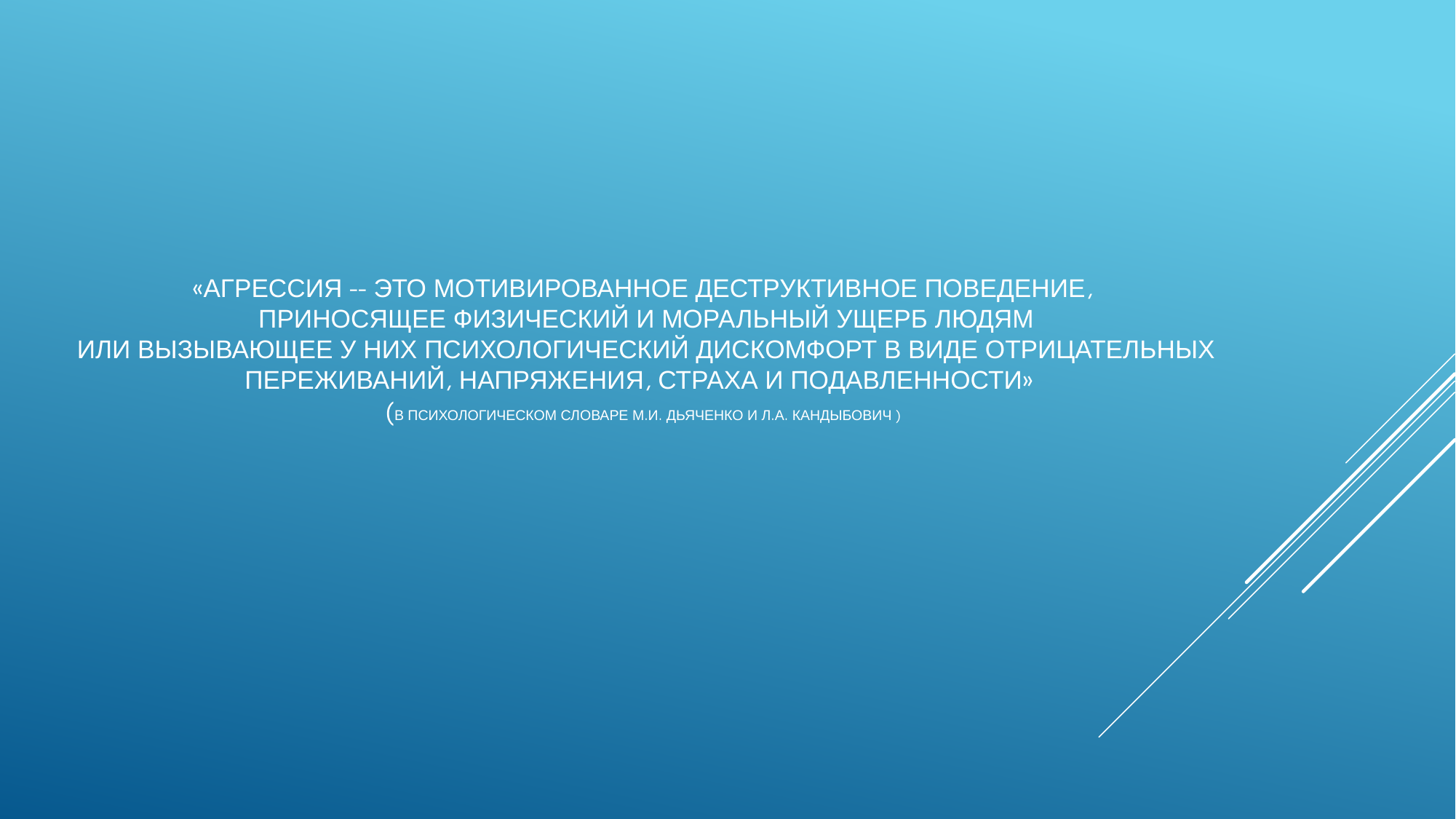

«Агрессия -- это мотивированное деструктивное поведение,
 приносящее физический и моральный ущерб людям
 или вызывающее у них психологический дискомфорт в виде отрицательных переживаний, напряжения, страха и подавленности» 
(В психологическом словаре М.И. Дьяченко и Л.А. Кандыбович )